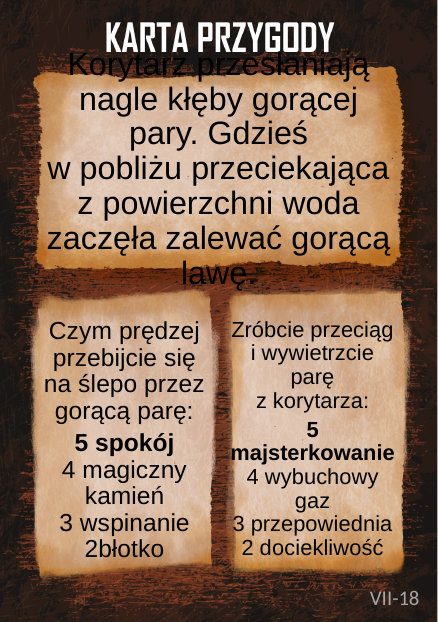

# Korytarz przesłaniają nagle kłęby gorącej pary. Gdzieś w pobliżu przeciekająca z powierzchni woda zaczęła zalewać gorącą lawę.
Czym prędzej przebijcie się na ślepo przez gorącą parę:
5 spokój
4 magiczny kamień
3 wspinanie
2błotko
Zróbcie przeciąg
i wywietrzcie parę
z korytarza:
5 majsterkowanie
4 wybuchowy gaz
3 przepowiednia
2 dociekliwość
VII-18